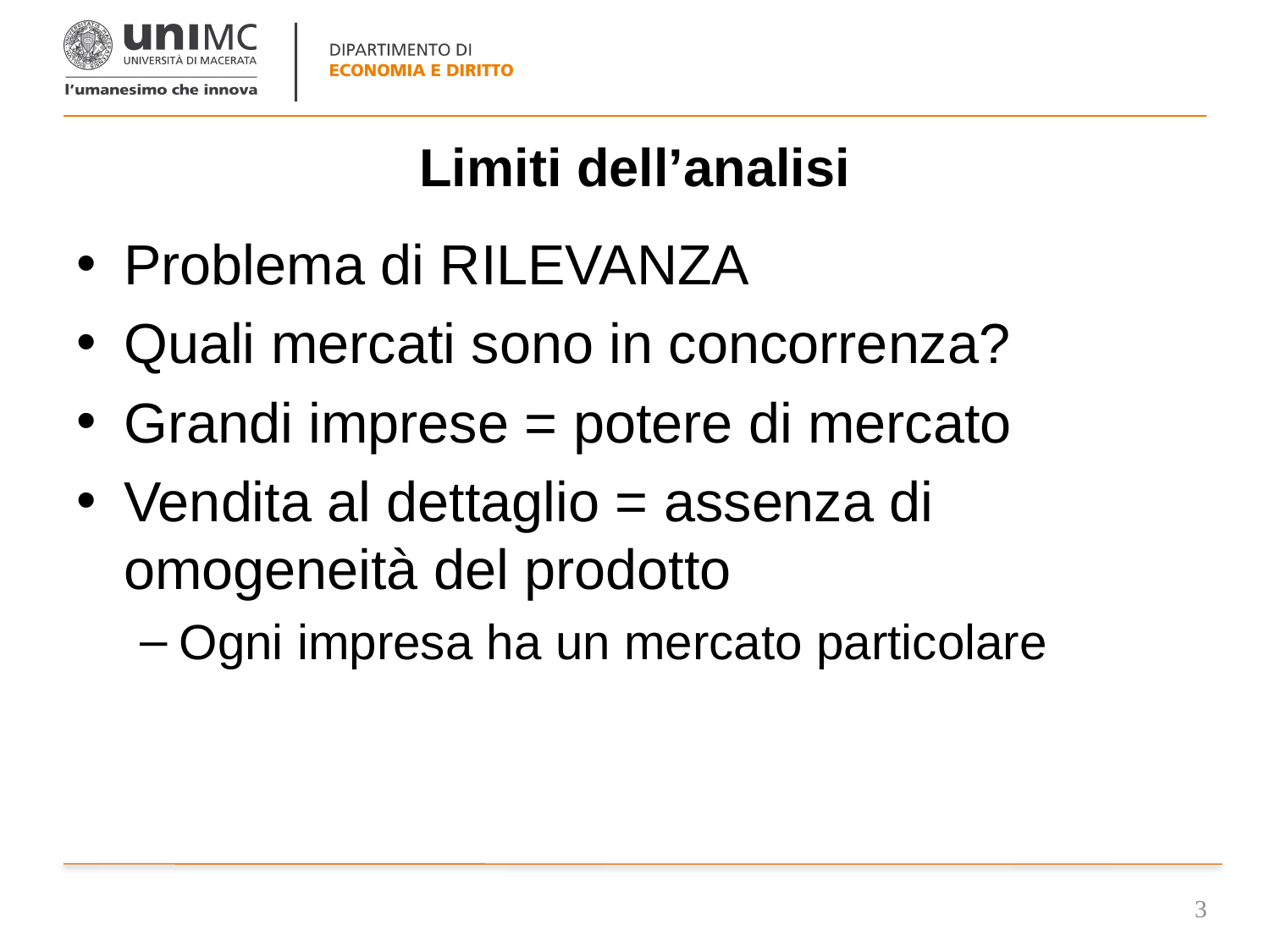

# Limiti dell’analisi
Problema di RILEVANZA
Quali mercati sono in concorrenza?
Grandi imprese = potere di mercato
Vendita al dettaglio = assenza di omogeneità del prodotto
Ogni impresa ha un mercato particolare
3